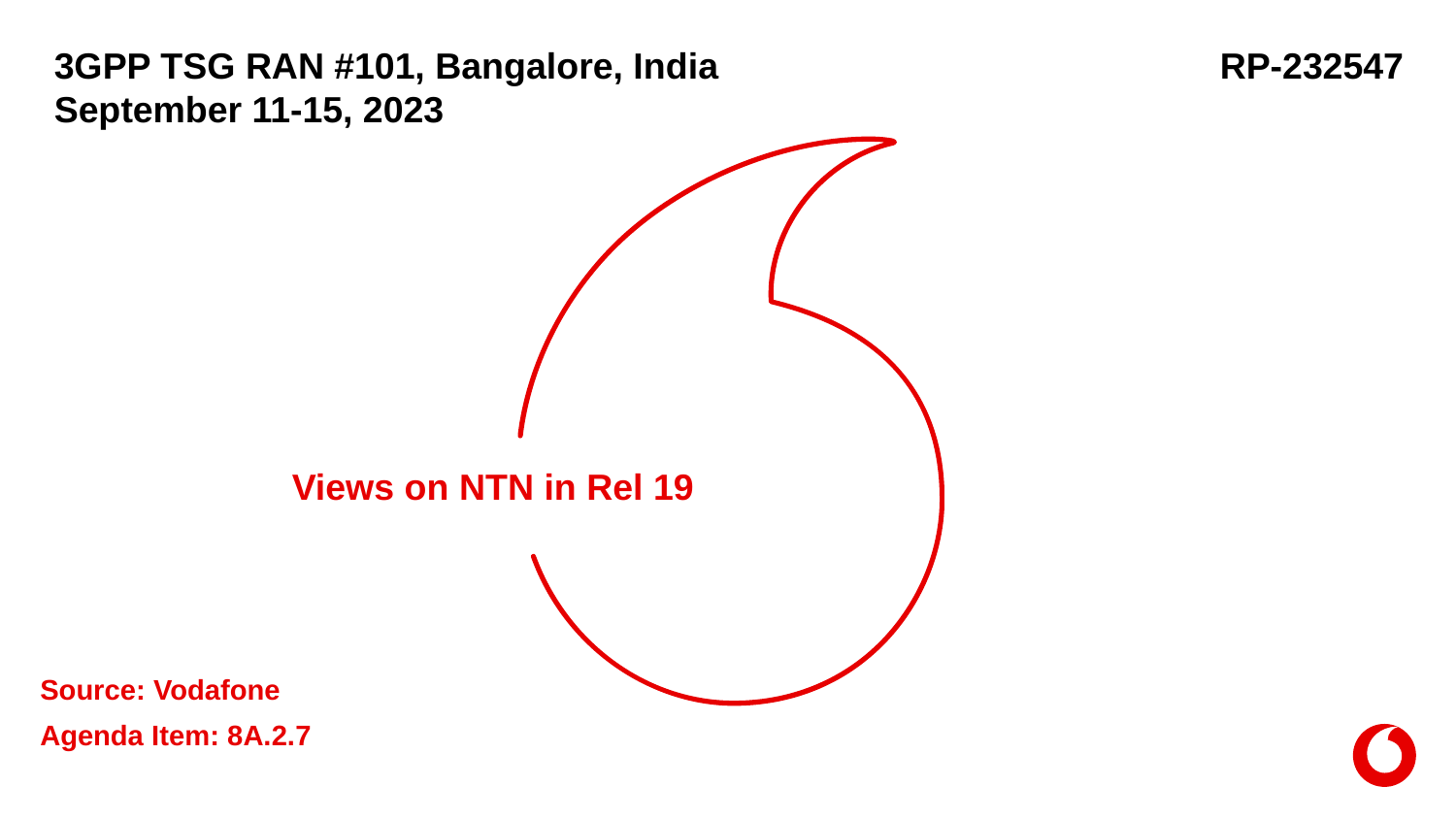

3GPP TSG RAN #101, Bangalore, India
September 11-15, 2023
RP-232547
# Views on NTN in Rel 19

Source: Vodafone
Agenda Item: 8A.2.7